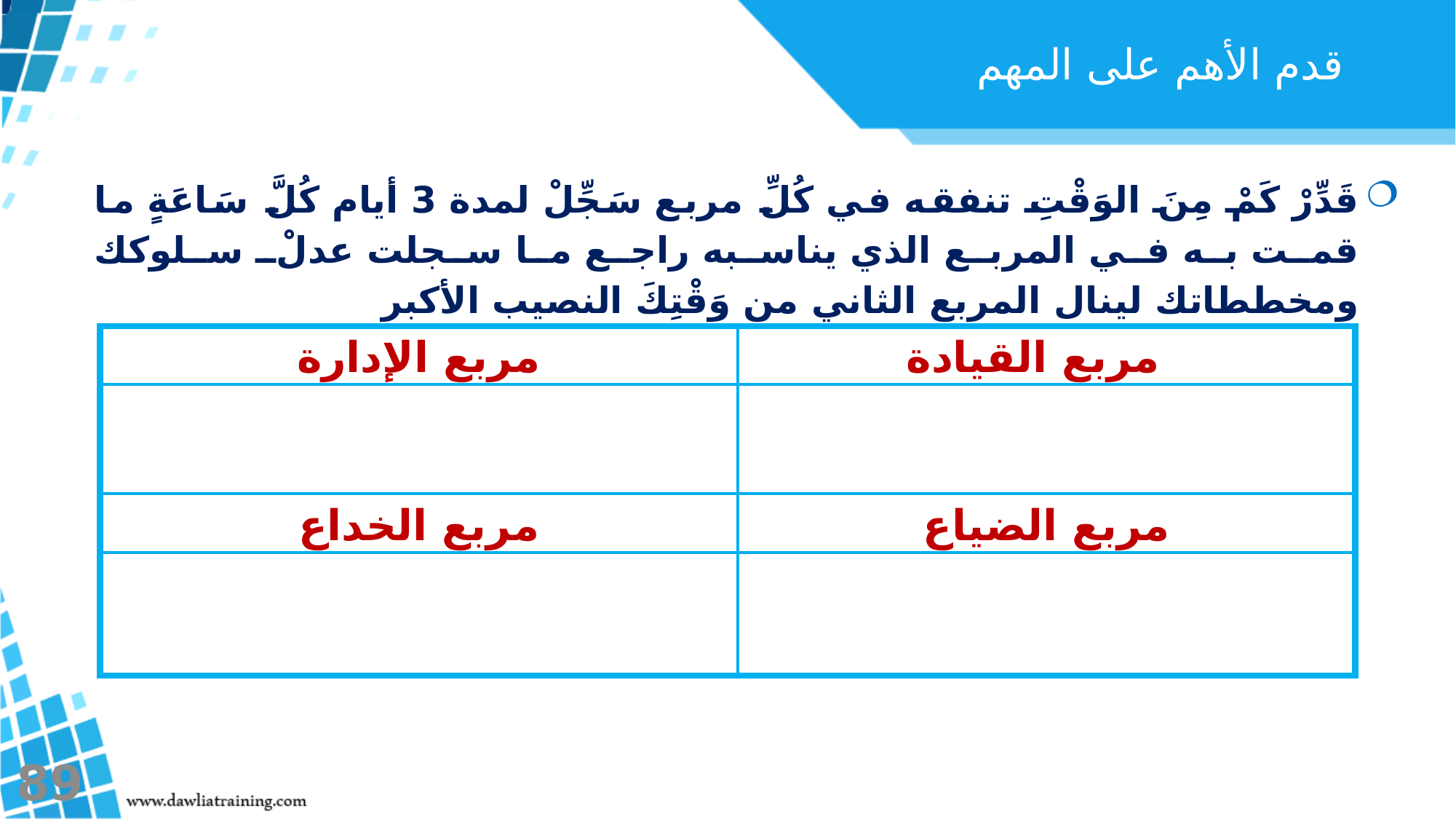

قدم الأهم على المهم
قَدِّرْ كَمْ مِنَ الوَقْتِ تنفقه في كُلِّ مربع سَجِّلْ لمدة 3 أيام كُلَّ سَاعَةٍ ما قمت به في المربع الذي يناسبه راجع ما سجلت عدلْ سلوكك ومخططاتك لينال المربع الثاني من وَقْتِكَ النصيب الأكبر
| مربع الإدارة | مربع القيادة |
| --- | --- |
|  |  |
| مربع الخداع | مربع الضياع |
|  |  |
89